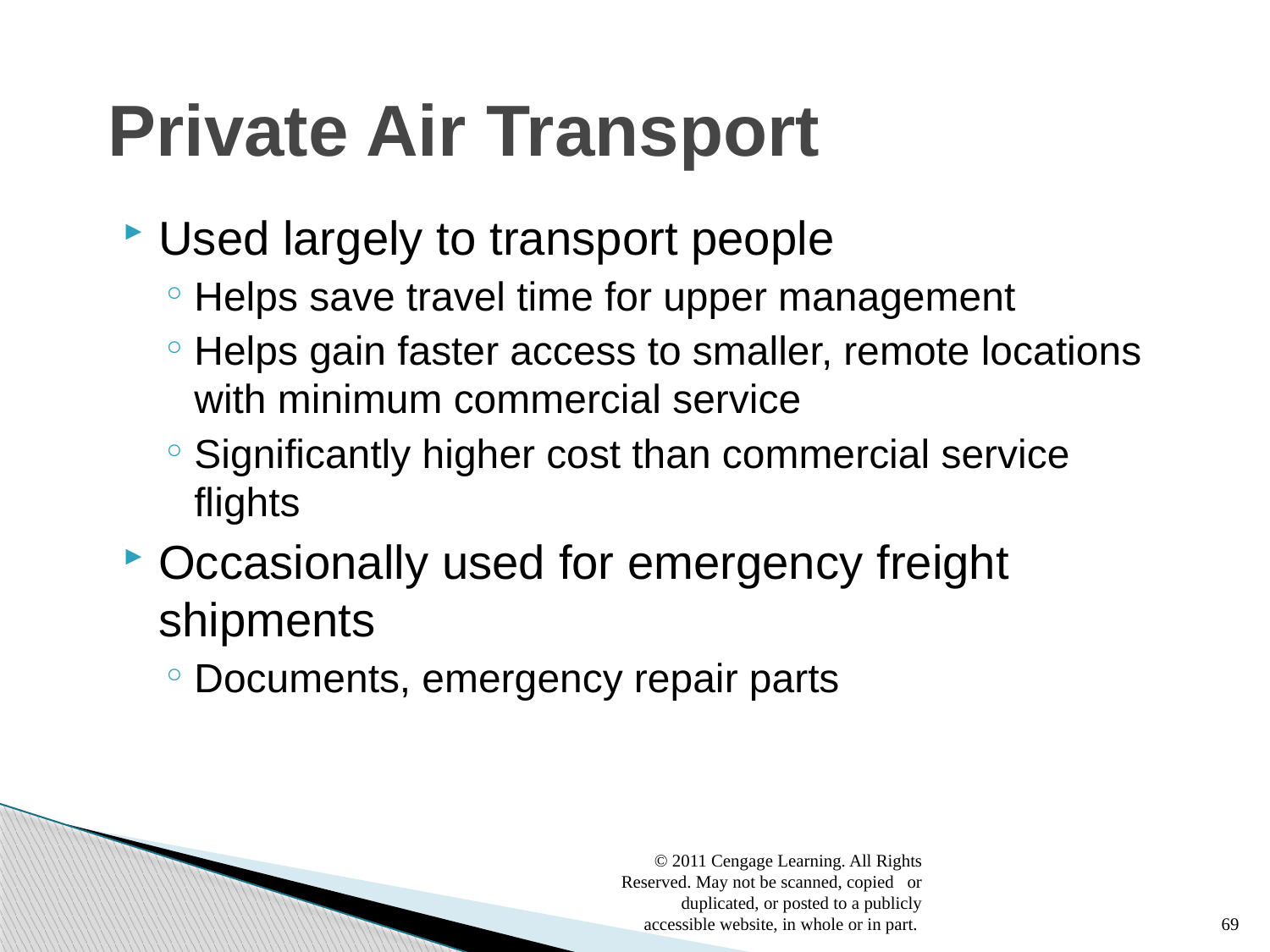

# Private Air Transport
Used largely to transport people
Helps save travel time for upper management
Helps gain faster access to smaller, remote locations with minimum commercial service
Significantly higher cost than commercial service flights
Occasionally used for emergency freight shipments
Documents, emergency repair parts
© 2011 Cengage Learning. All Rights Reserved. May not be scanned, copied   or duplicated, or posted to a publicly accessible website, in whole or in part.
69